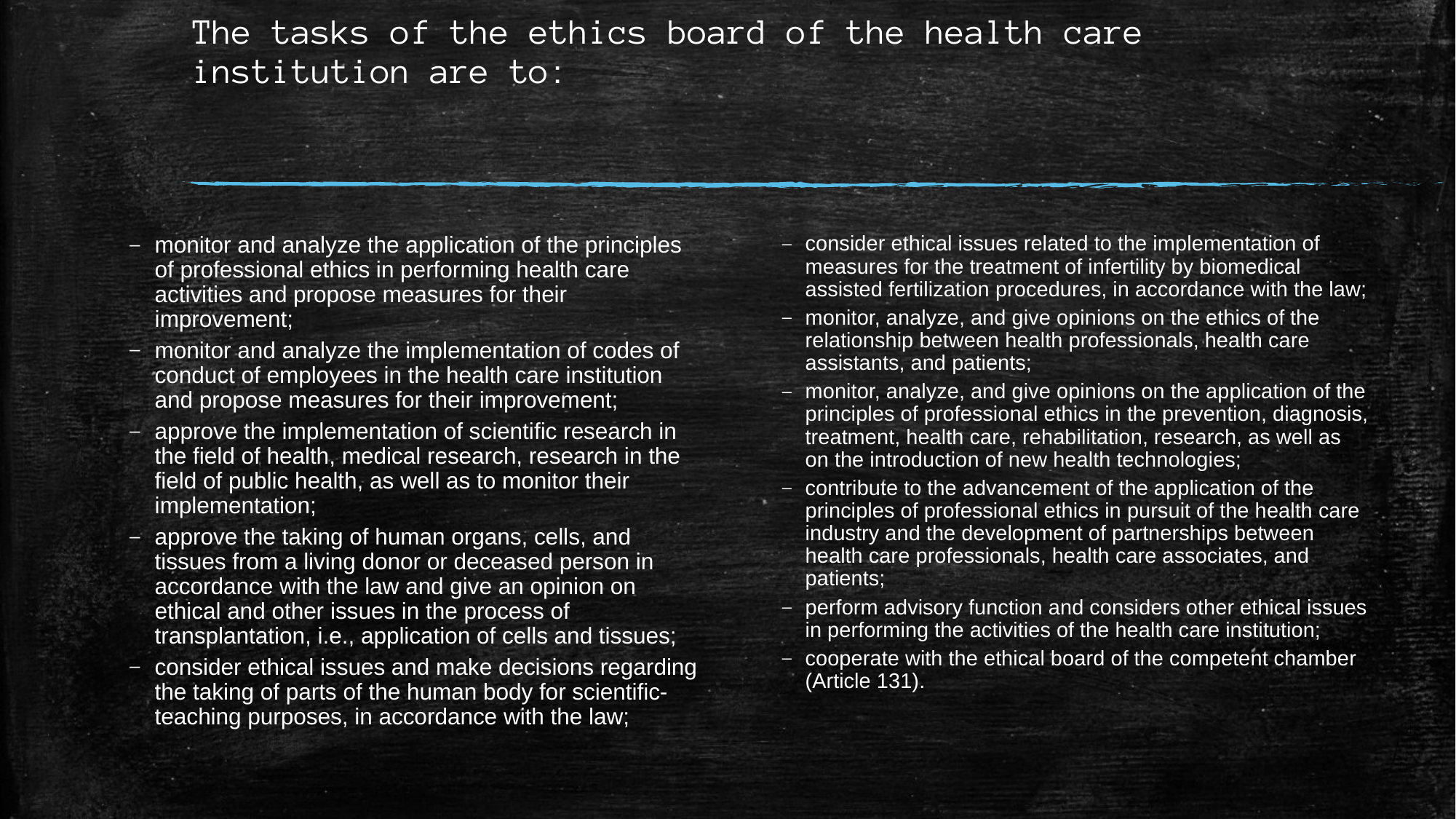

# The tasks of the ethics board of the health care institution are to:
monitor and analyze the application of the principles of professional ethics in performing health care activities and propose measures for their improvement;
monitor and analyze the implementation of codes of conduct of employees in the health care institution and propose measures for their improvement;
approve the implementation of scientiﬁc research in the ﬁeld of health, medical research, research in the ﬁeld of public health, as well as to monitor their implementation;
approve the taking of human organs, cells, and tissues from a living donor or deceased person in accordance with the law and give an opinion on ethical and other issues in the process of transplantation, i.e., application of cells and tissues;
consider ethical issues and make decisions regarding the taking of parts of the human body for scientiﬁc-teaching purposes, in accordance with the law;

consider ethical issues related to the implementation of measures for the treatment of infertility by biomedical assisted fertilization procedures, in accordance with the law;
monitor, analyze, and give opinions on the ethics of the relationship between health professionals, health care assistants, and patients;
monitor, analyze, and give opinions on the application of the principles of professional ethics in the prevention, diagnosis, treatment, health care, rehabilitation, research, as well as on the introduction of new health technologies;
contribute to the advancement of the application of the principles of professional ethics in pursuit of the health care industry and the development of partnerships between health care professionals, health care associates, and patients;
perform advisory function and considers other ethical issues in performing the activities of the health care institution;
cooperate with the ethical board of the competent chamber (Article 131).